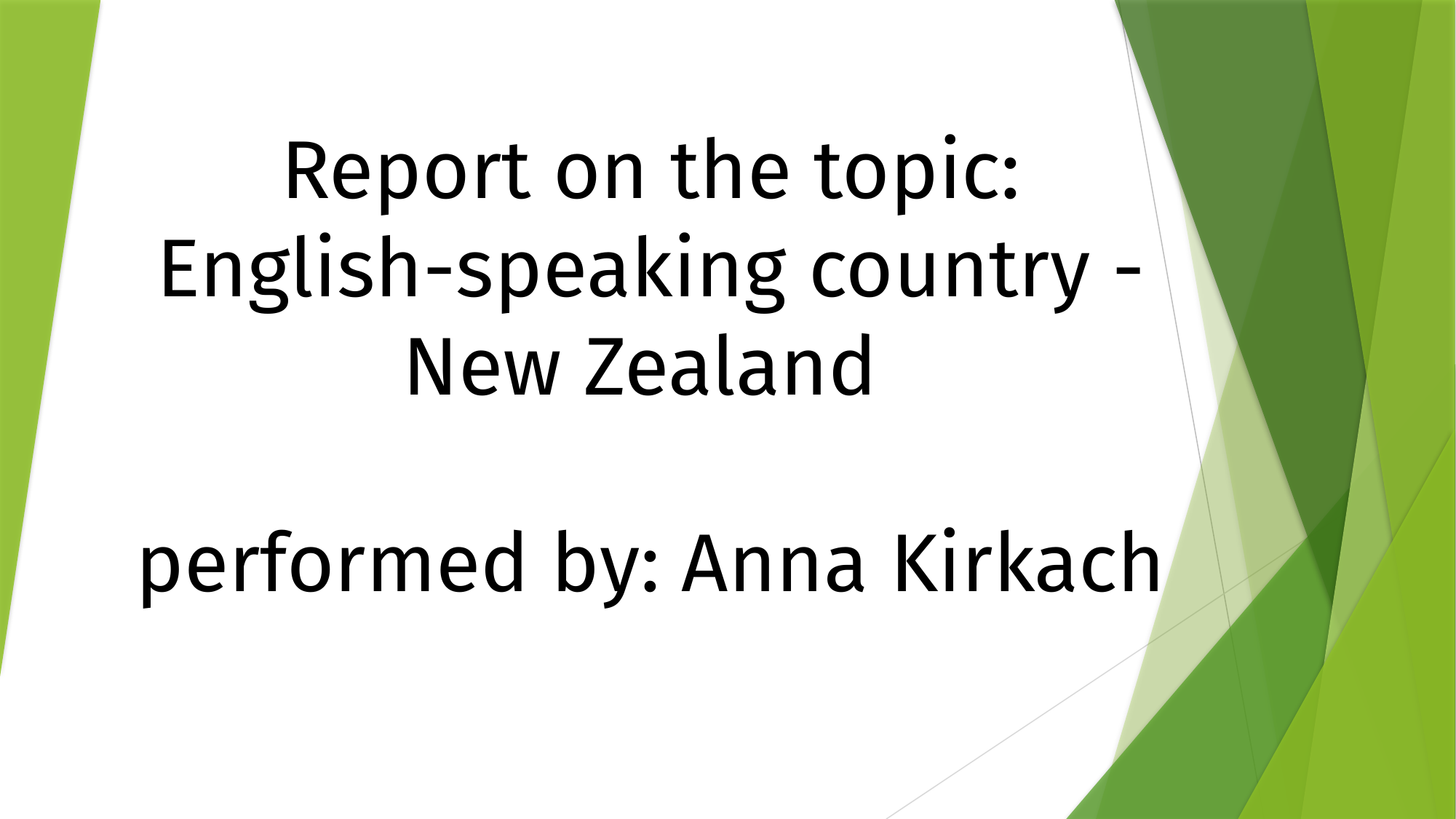

# Report on the topic: English-speaking country - New Zealand performed by: Anna Kirkach